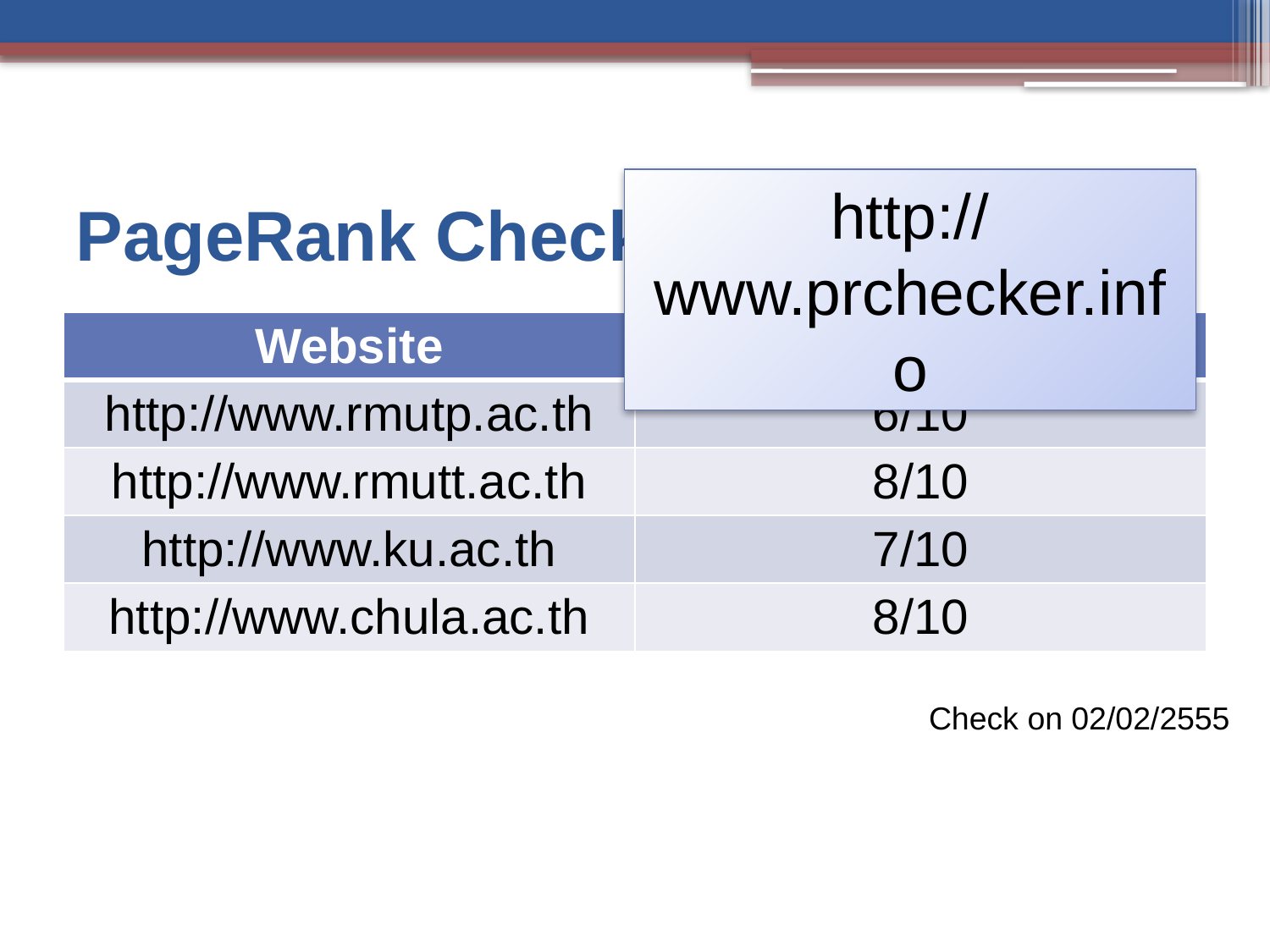

# PageRank Checker
http://www.prchecker.info
| Website | Page Rank |
| --- | --- |
| http://www.rmutp.ac.th | 6/10 |
| http://www.rmutt.ac.th | 8/10 |
| http://www.ku.ac.th | 7/10 |
| http://www.chula.ac.th | 8/10 |
Check on 02/02/2555